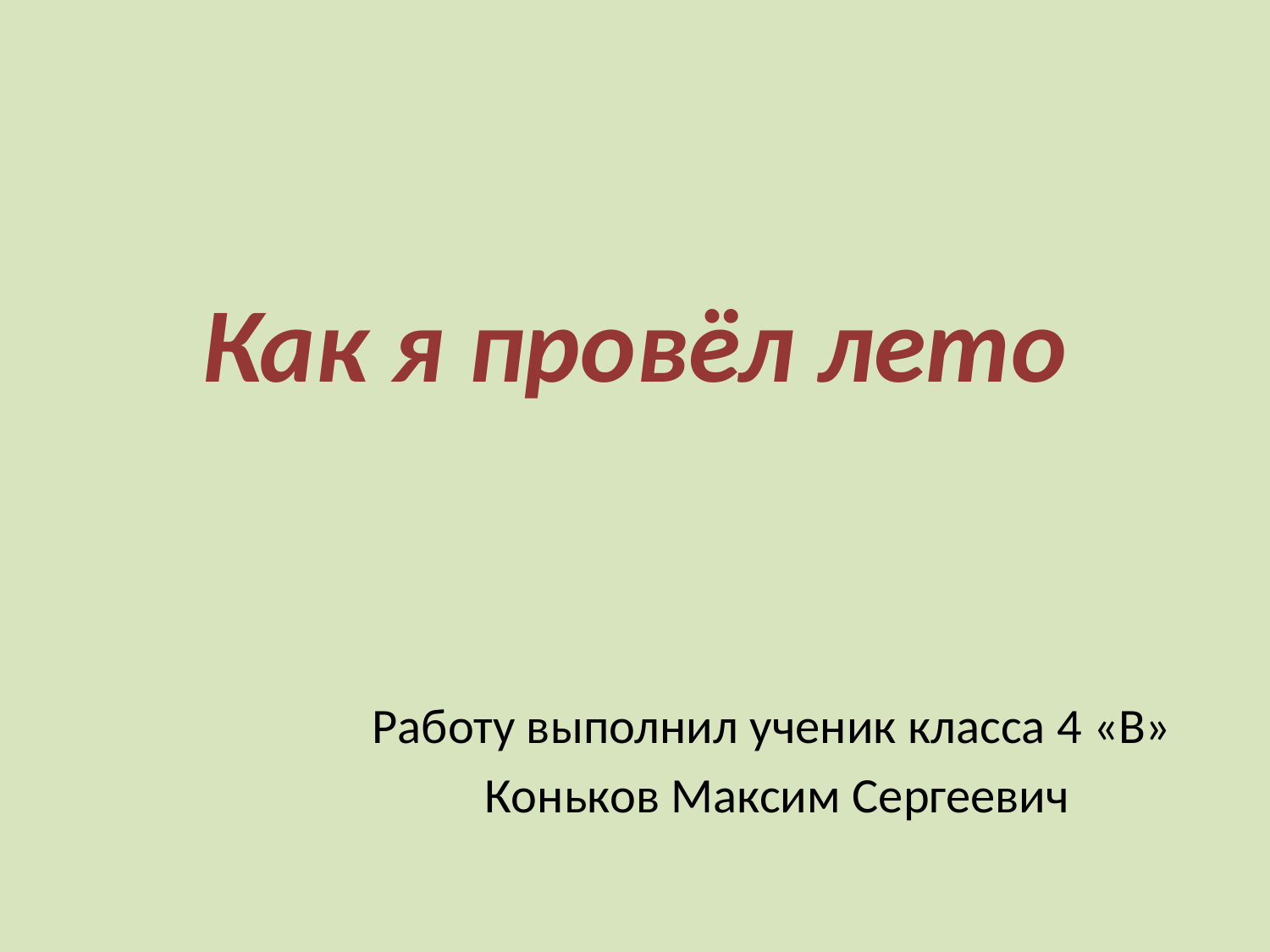

# Как я провёл лето
Работу выполнил ученик класса 4 «В»
Коньков Максим Сергеевич